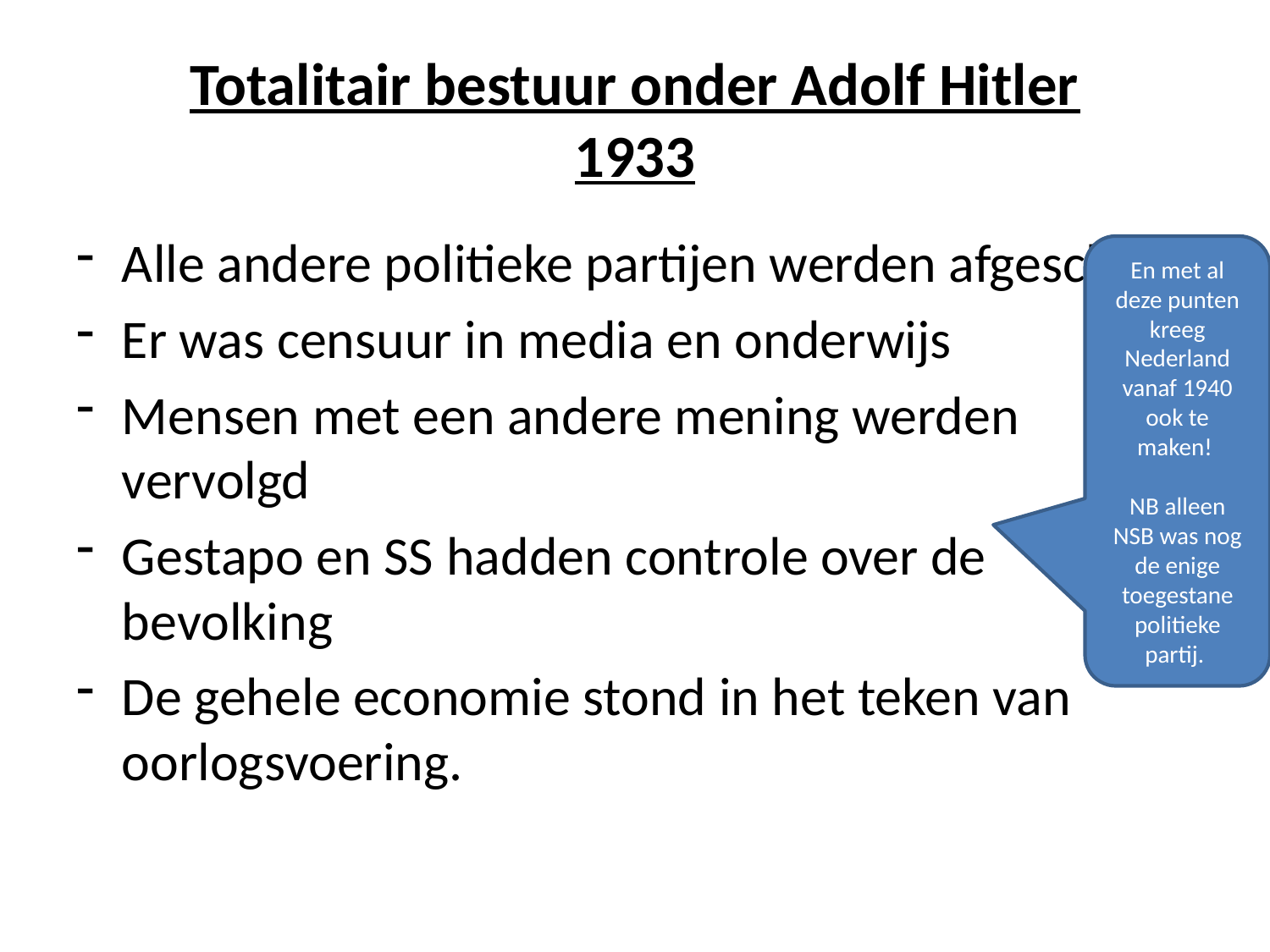

# Totalitair bestuur onder Adolf Hitler 1933
Alle andere politieke partijen werden afgeschaft
Er was censuur in media en onderwijs
Mensen met een andere mening werden vervolgd
Gestapo en SS hadden controle over de bevolking
De gehele economie stond in het teken van oorlogsvoering.
En met al deze punten kreeg Nederland vanaf 1940 ook te maken!

NB alleen NSB was nog de enige toegestane politieke partij.